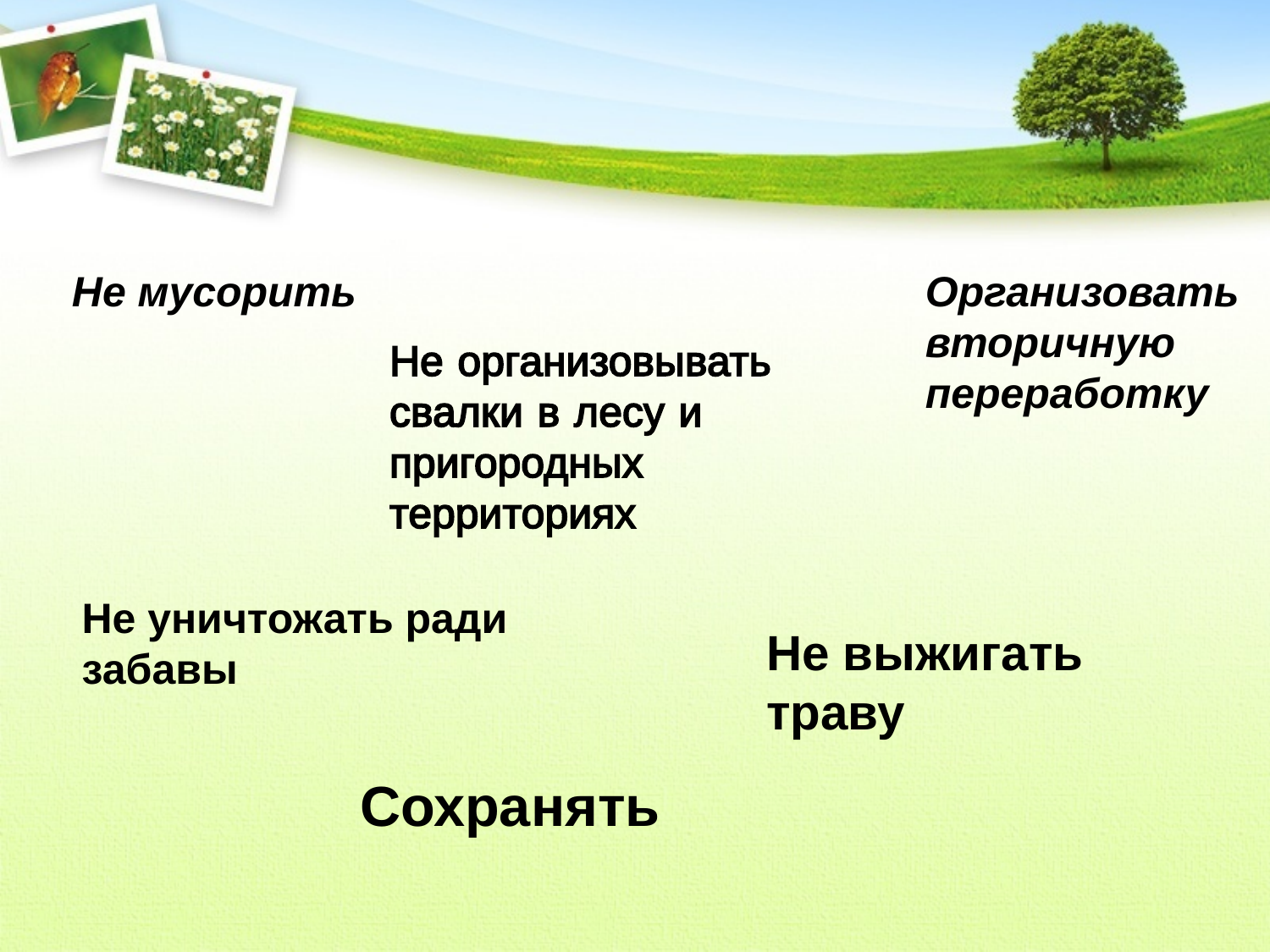

Не мусорить
Организовать вторичную переработку
Не организовывать свалки в лесу и пригородных территориях
Не уничтожать ради забавы
Не выжигать траву
Сохранять